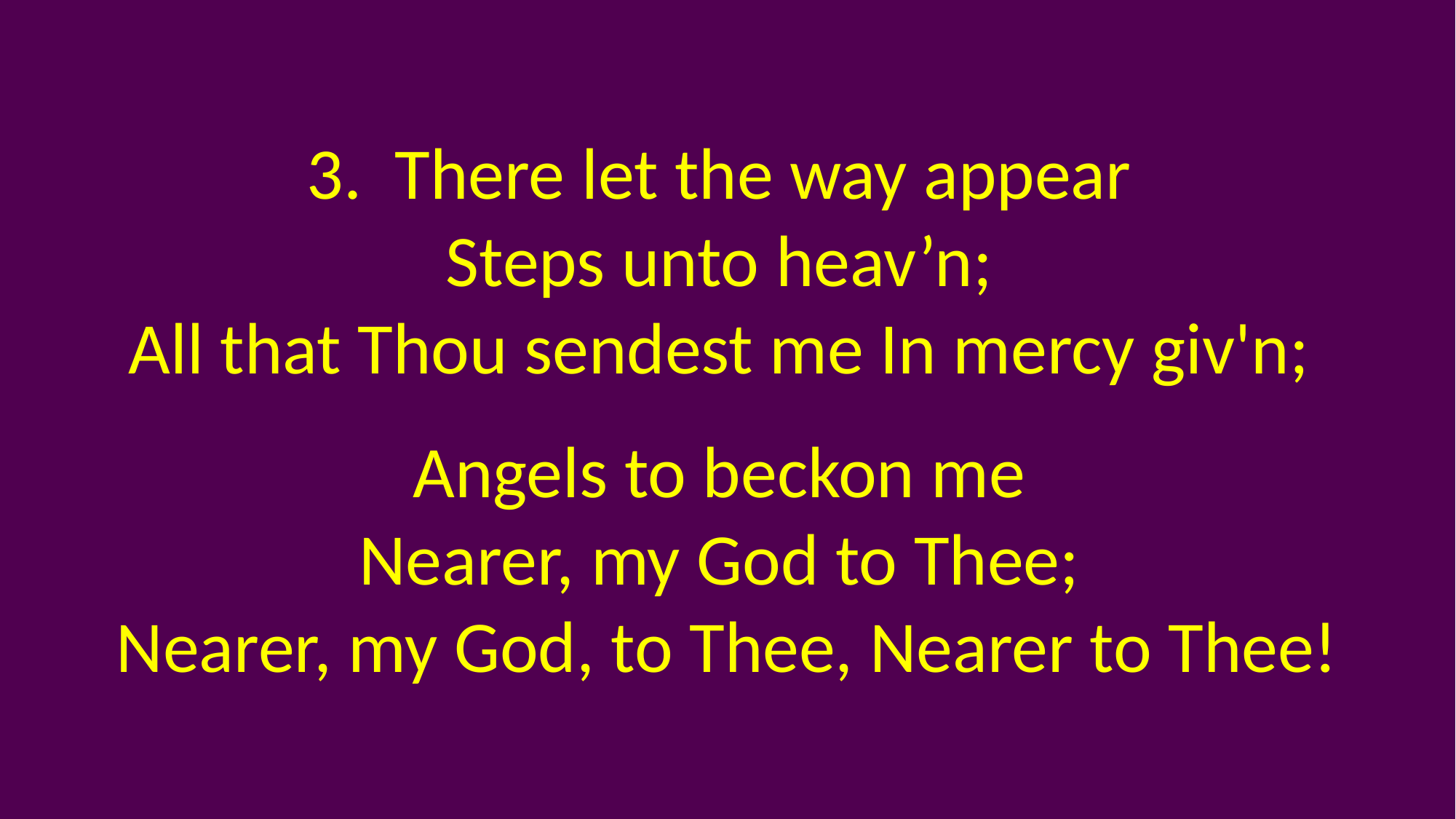

3.  There let the way appear
Steps unto heav’n;
All that Thou sendest me In mercy giv'n;
Angels to beckon me
Nearer, my God to Thee;
Nearer, my God, to Thee, Nearer to Thee!